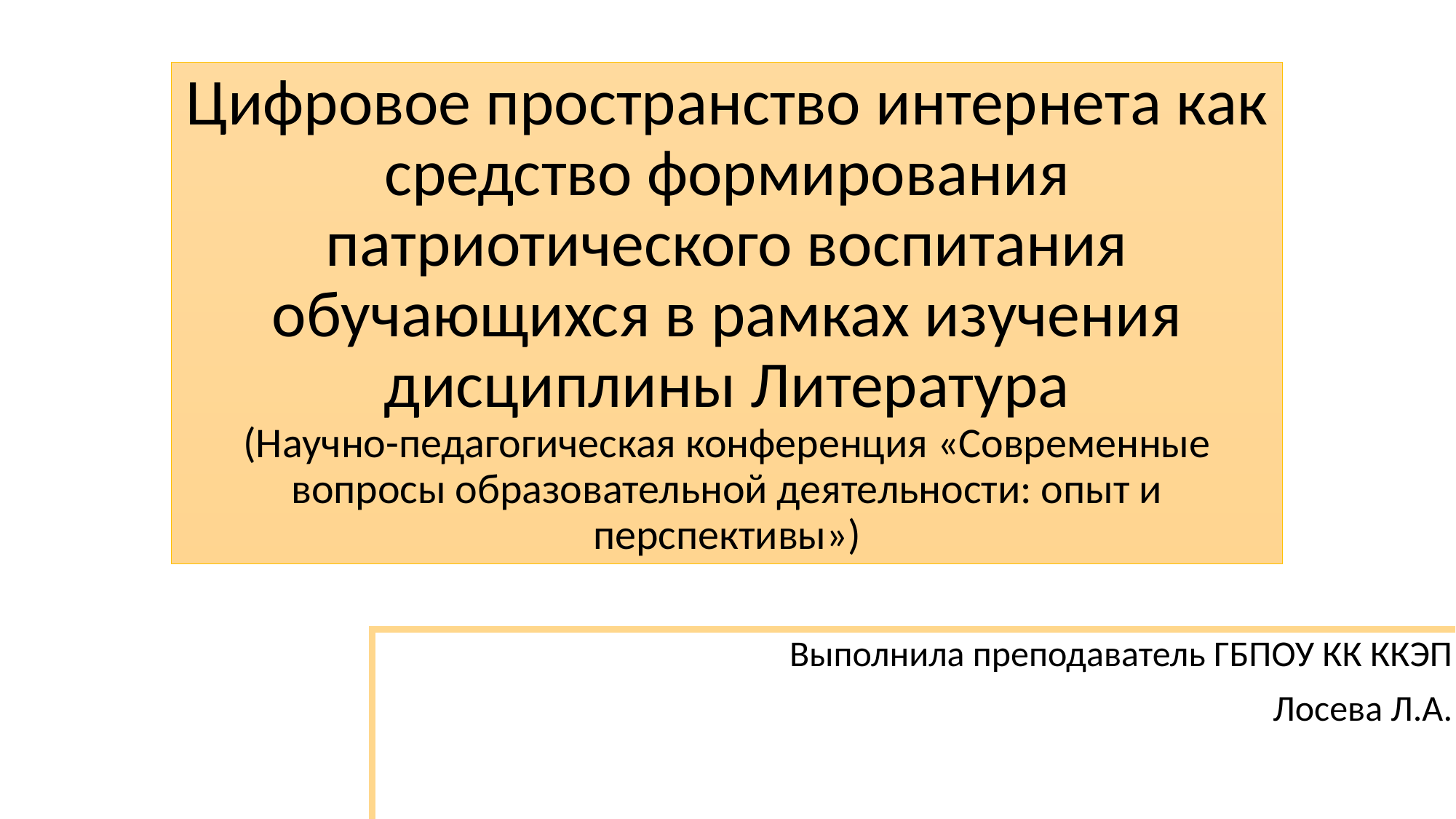

# Цифровое пространство интернета как средство формирования патриотического воспитания обучающихся в рамках изучения дисциплины Литература (Научно-педагогическая конференция «Современные вопросы образовательной деятельности: опыт и перспективы»)
Выполнила преподаватель ГБПОУ КК ККЭП
Лосева Л.А.